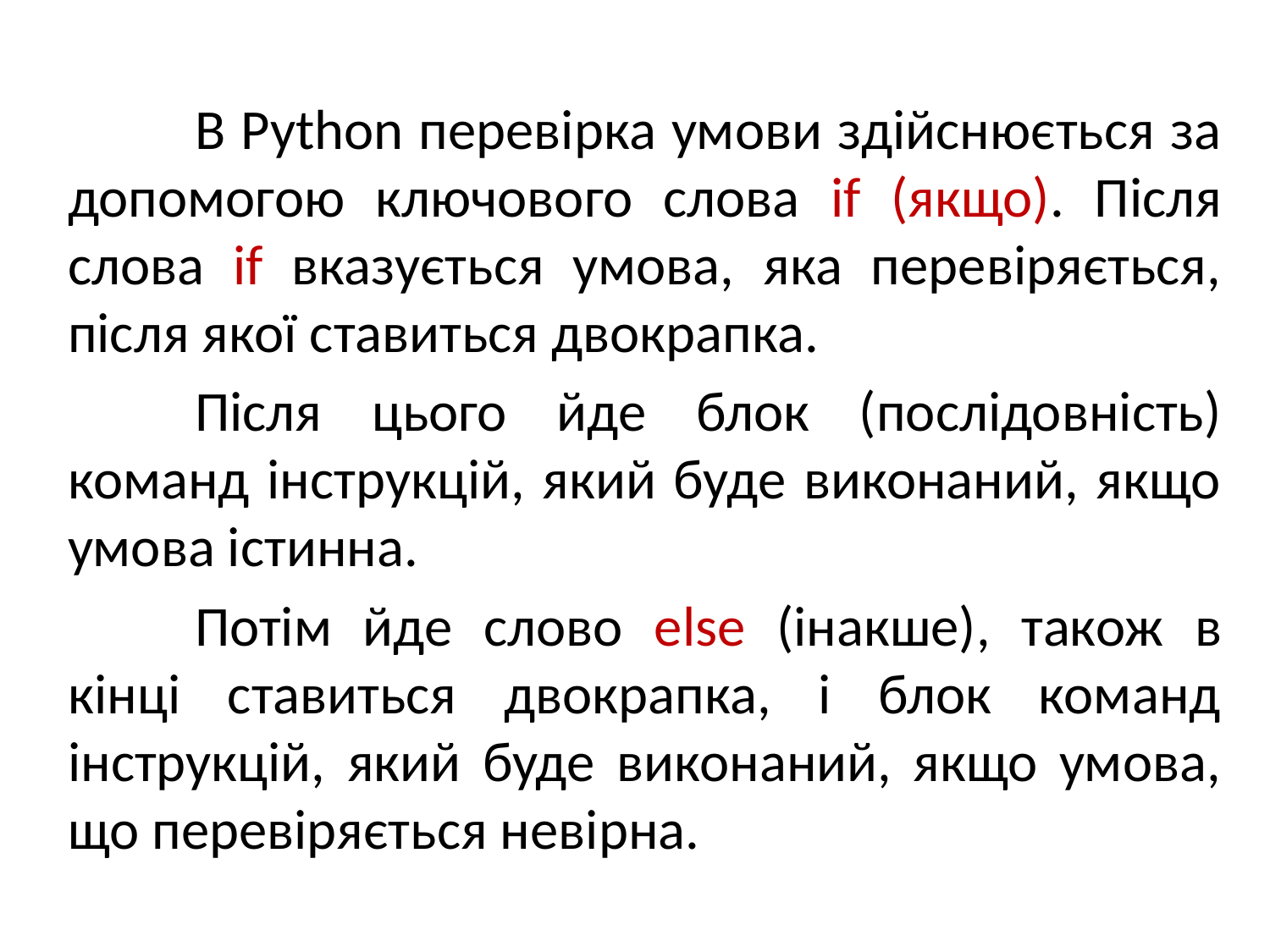

В Python перевірка умови здійснюється за допомогою ключового слова if (якщо). Після слова if вказується умова, яка перевіряється, після якої ставиться двокрапка.
	Після цього йде блок (послідовність) команд інструкцій, який буде виконаний, якщо умова істинна.
	Потім йде слово else (інакше), також в кінці ставиться двокрапка, і блок команд інструкцій, який буде виконаний, якщо умова, що перевіряється невірна.